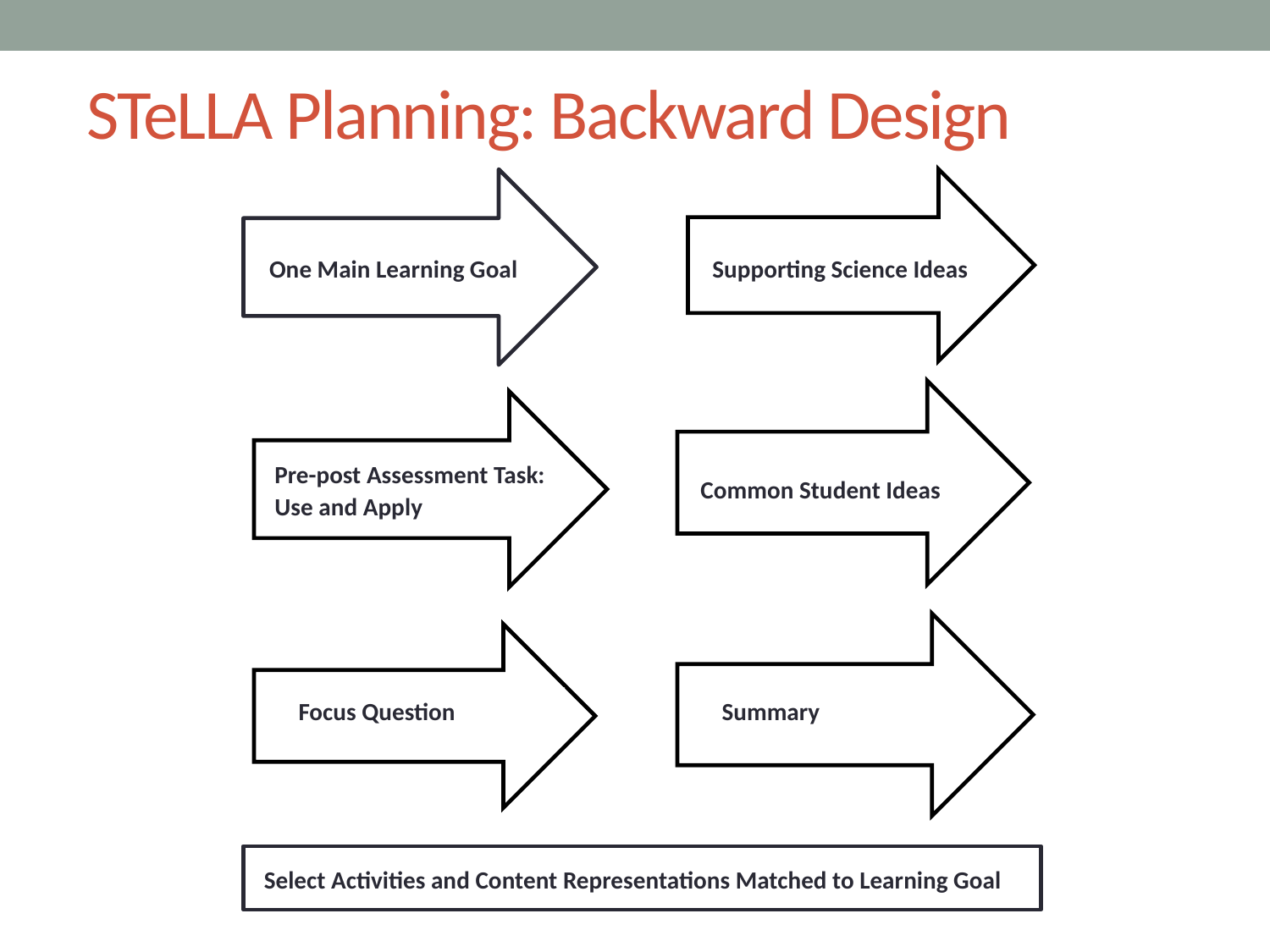

# STeLLA Planning: Backward Design

One Main Learning Goal

Supporting Science Ideas

Common Student Ideas

Pre-post Assessment Task: Use and Apply

Summary

Focus Question

Select Activities and Content Representations Matched to Learning Goal